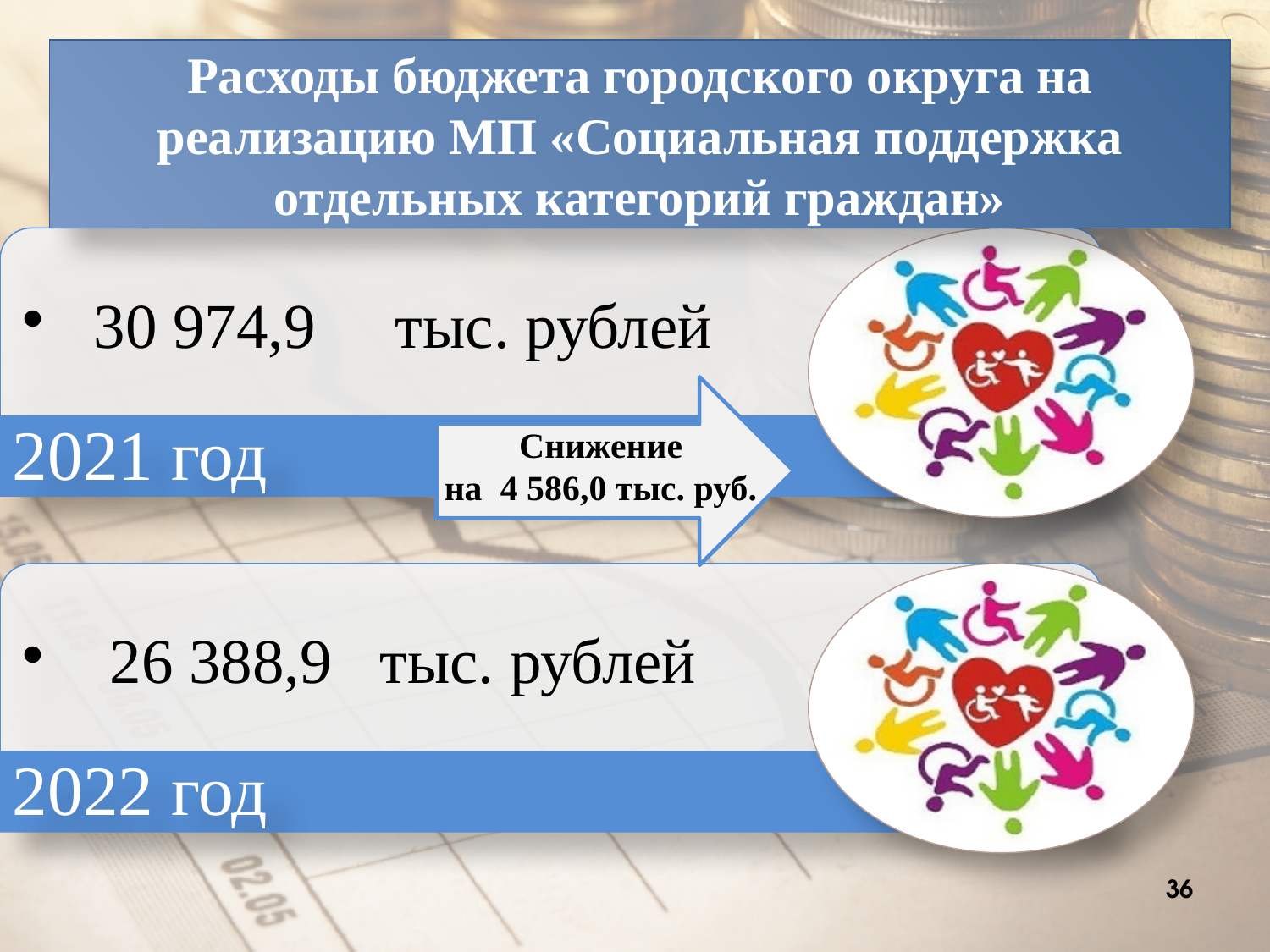

Расходы бюджета городского округа на реализацию МП «Социальная поддержка отдельных категорий граждан»
2021 год
2022 год
   26 388,9   тыс. рублей

Снижение
на  4 586,0 тыс. руб.
36